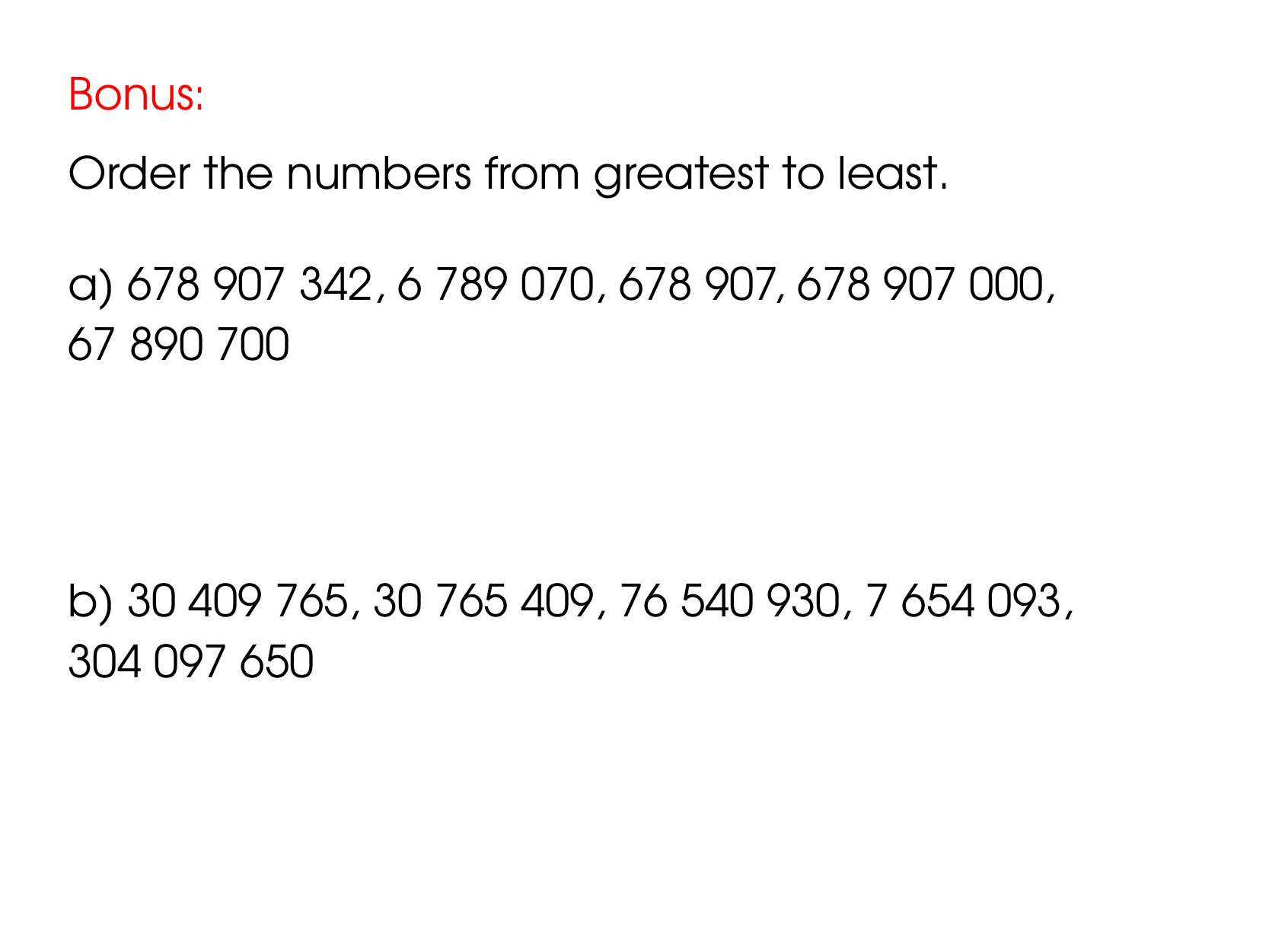

Bonus:
Order the numbers from greatest to least.
a) 678 907 342, 6 789 070, 678 907, 678 907 000, 67 890 700
b) 30 409 765, 30 765 409, 76 540 930, 7 654 093, 304 097 650